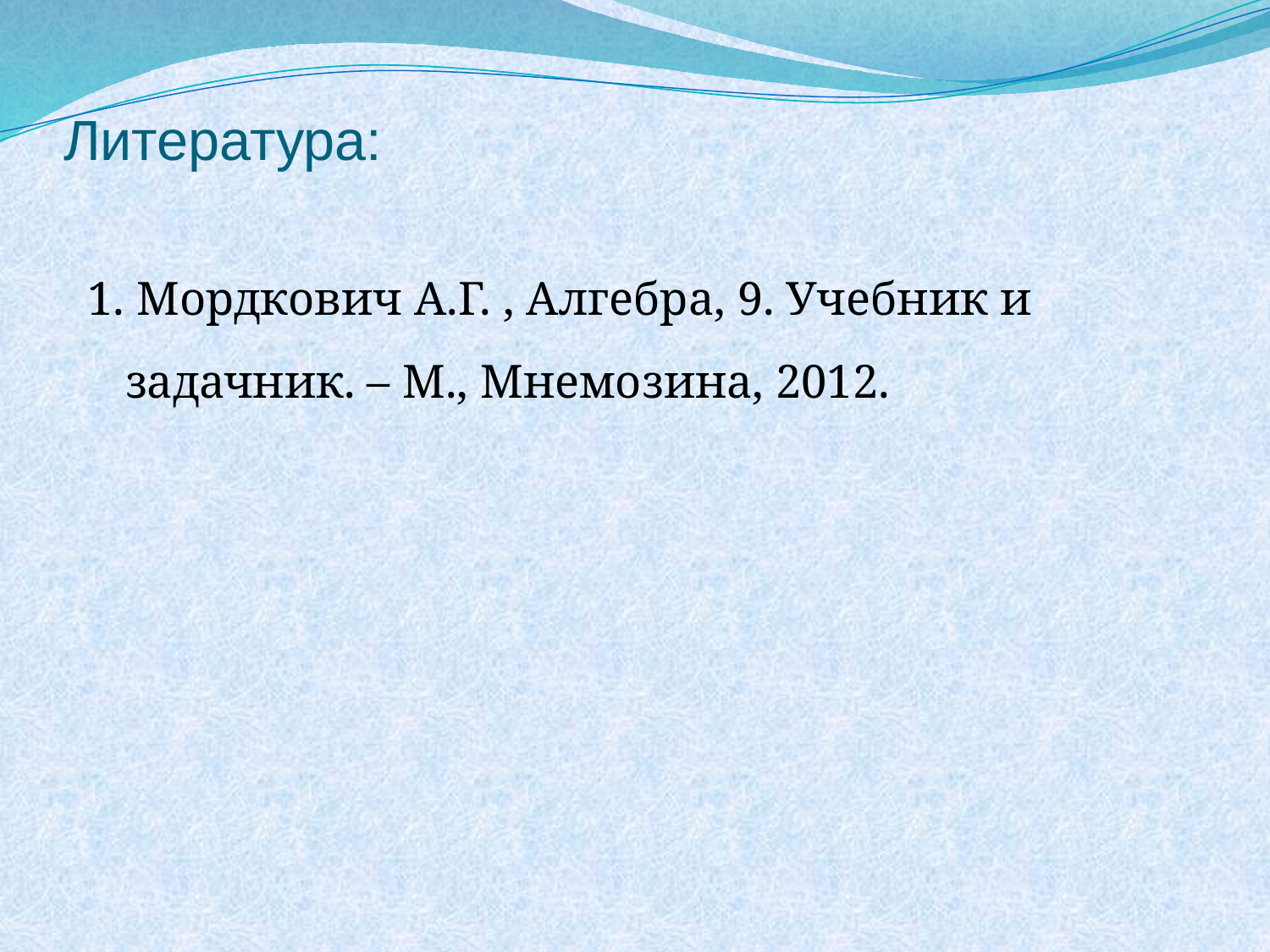

# Литература:
1. Мордкович А.Г. , Алгебра, 9. Учебник и задачник. – М., Мнемозина, 2012.